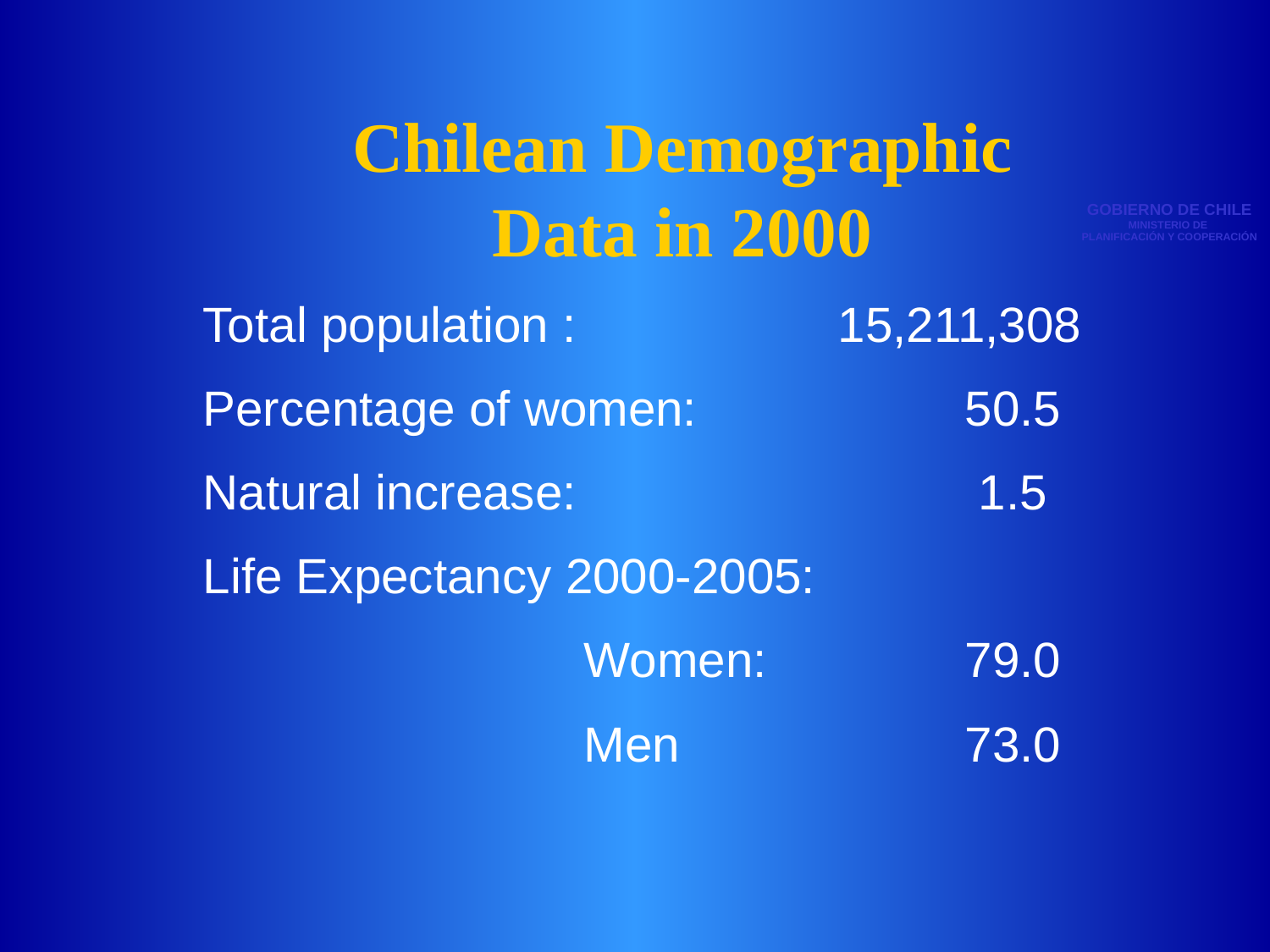

Chilean Demographic Data in 2000
GOBIERNO DE CHILE
MINISTERIO DE
PLANIFICACIÓN Y COOPERACIÓN
Total population : 		15,211,308
Percentage of women: 		50.5
Natural increase:	 			 1.5
Life Expectancy 2000-2005:
			Women:		79.0
			Men			73.0